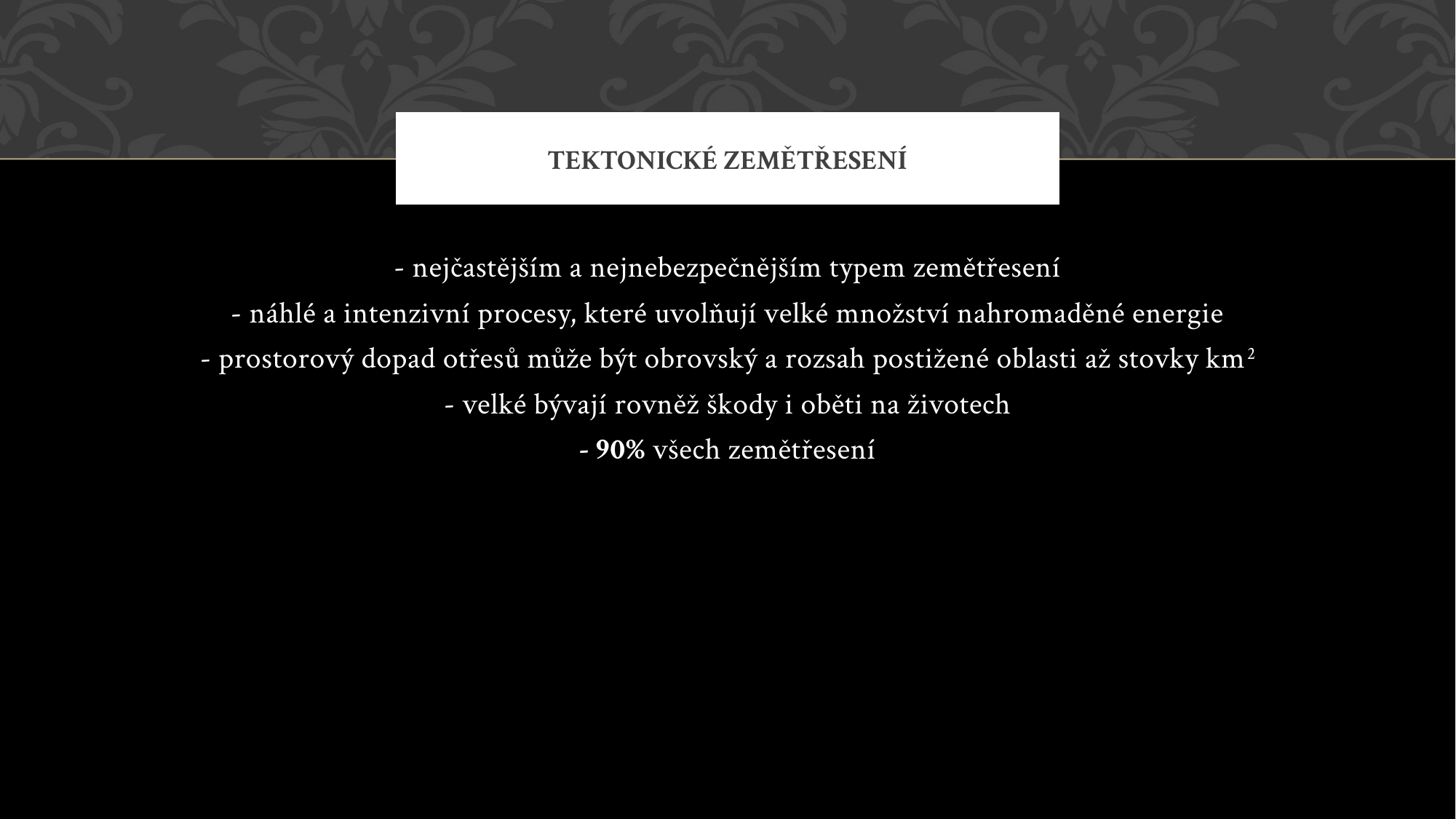

# Tektonické zemětřesení
- nejčastějším a nejnebezpečnějším typem zemětřesení
- náhlé a intenzivní procesy, které uvolňují velké množství nahromaděné energie
- prostorový dopad otřesů může být obrovský a rozsah postižené oblasti až stovky km2
- velké bývají rovněž škody i oběti na životech
- 90% všech zemětřesení